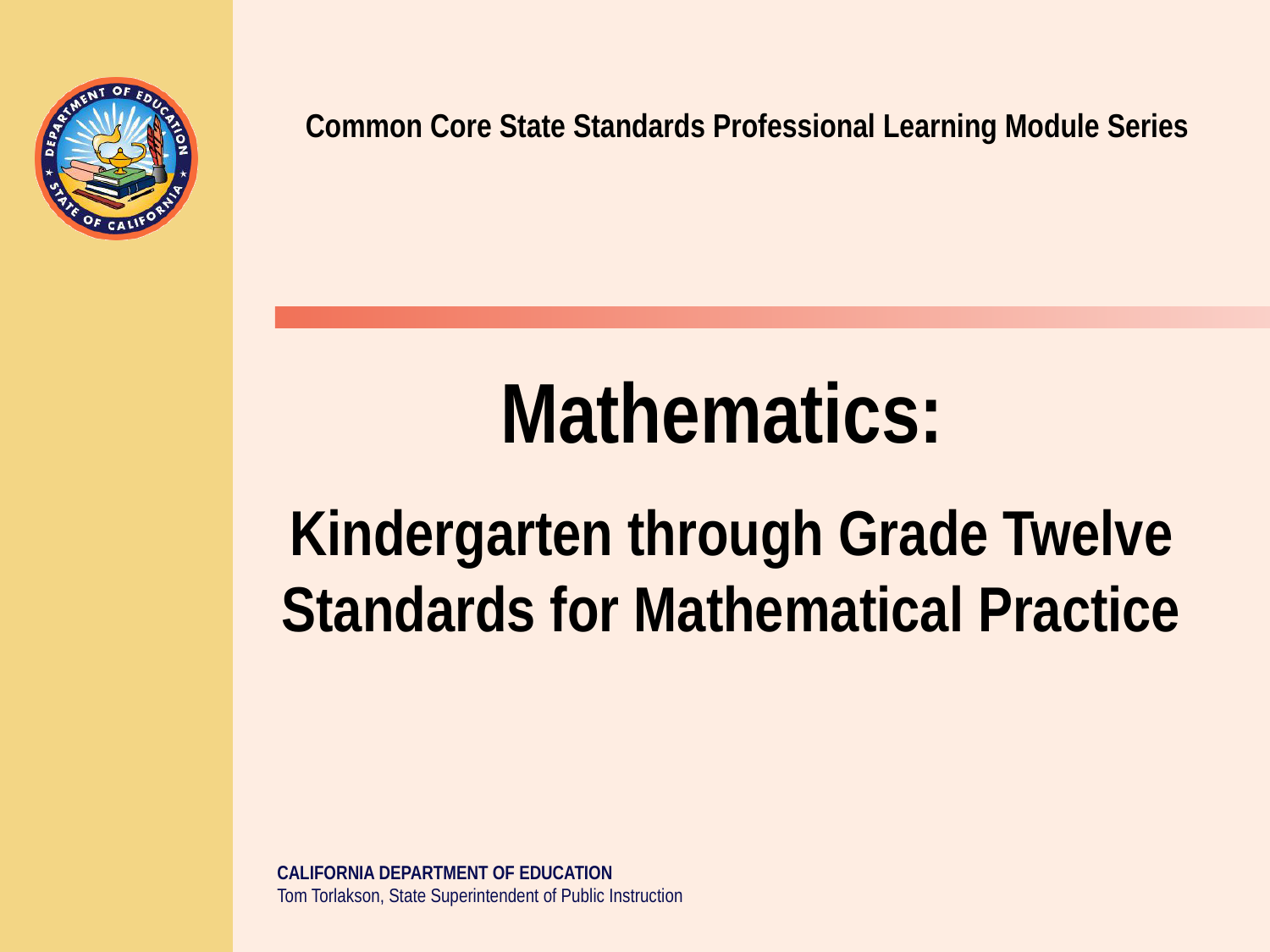

# Common Core State Standards Professional Learning Module Series
Mathematics:
Kindergarten through Grade Twelve Standards for Mathematical Practice